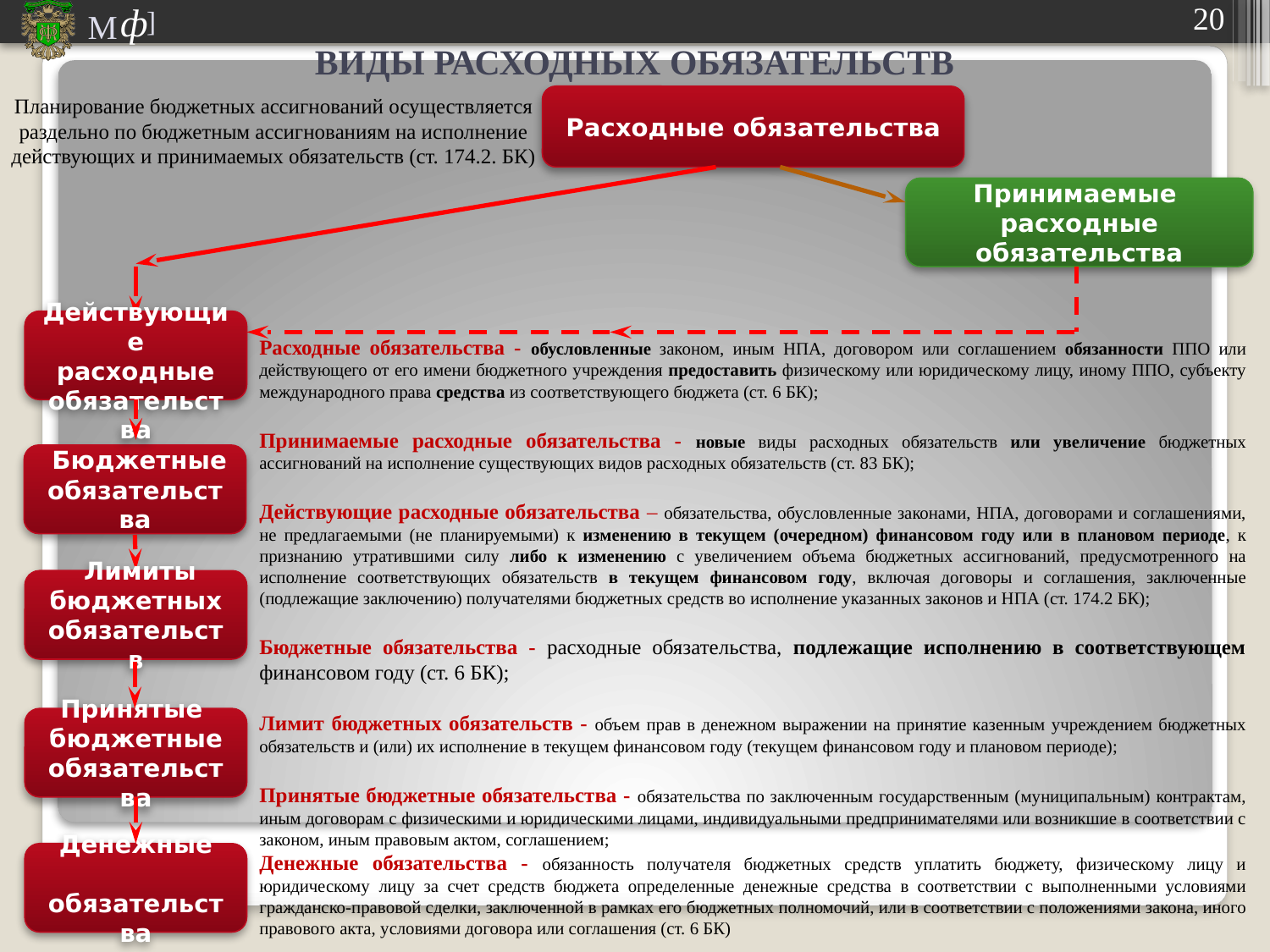

ВИДЫ РАСХОДНЫХ ОБЯЗАТЕЛЬСТВ
Планирование бюджетных ассигнований осуществляется раздельно по бюджетным ассигнованиям на исполнение действующих и принимаемых обязательств (ст. 174.2. БК)
Расходные обязательства
Принимаемые
расходные обязательства
 Действующие
расходные обязательства
Расходные обязательства - обусловленные законом, иным НПА, договором или соглашением обязанности ППО или действующего от его имени бюджетного учреждения предоставить физическому или юридическому лицу, иному ППО, субъекту международного права средства из соответствующего бюджета (ст. 6 БК);

Принимаемые расходные обязательства - новые виды расходных обязательств или увеличение бюджетных ассигнований на исполнение существующих видов расходных обязательств (ст. 83 БК);

Действующие расходные обязательства – обязательства, обусловленные законами, НПА, договорами и соглашениями, не предлагаемыми (не планируемыми) к изменению в текущем (очередном) финансовом году или в плановом периоде, к признанию утратившими силу либо к изменению с увеличением объема бюджетных ассигнований, предусмотренного на исполнение соответствующих обязательств в текущем финансовом году, включая договоры и соглашения, заключенные (подлежащие заключению) получателями бюджетных средств во исполнение указанных законов и НПА (ст. 174.2 БК);

Бюджетные обязательства - расходные обязательства, подлежащие исполнению в соответствующем финансовом году (ст. 6 БК);

Лимит бюджетных обязательств - объем прав в денежном выражении на принятие казенным учреждением бюджетных обязательств и (или) их исполнение в текущем финансовом году (текущем финансовом году и плановом периоде);

Принятые бюджетные обязательства - обязательства по заключенным государственным (муниципальным) контрактам, иным договорам с физическими и юридическими лицами, индивидуальными предпринимателями или возникшие в соответствии с законом, иным правовым актом, соглашением;
Денежные обязательства - обязанность получателя бюджетных средств уплатить бюджету, физическому лицу и юридическому лицу за счет средств бюджета определенные денежные средства в соответствии с выполненными условиями гражданско-правовой сделки, заключенной в рамках его бюджетных полномочий, или в соответствии с положениями закона, иного правового акта, условиями договора или соглашения (ст. 6 БК)
 Бюджетные обязательства
 Лимиты бюджетных обязательств
Принятые
бюджетные обязательства
Денежные
 обязательства